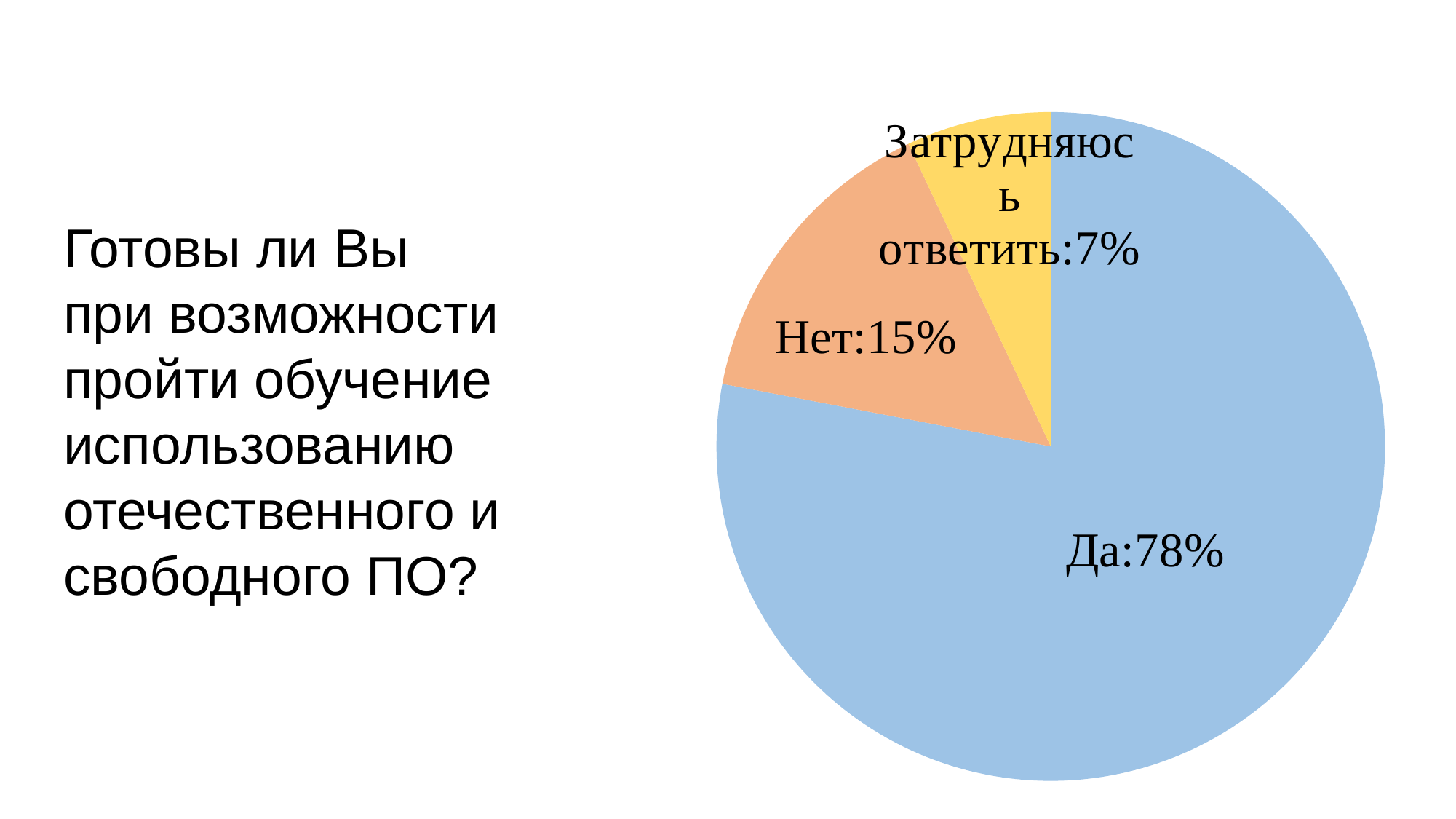

### Chart

| Category |  |
|---|---|
| Да | 0.78 |
| Нет | 0.15 |
| Затрудняюсь ответить | 0.07 |
Готовы ли Вы при возможности пройти обучение использованию отечественного и свободного ПО?
7